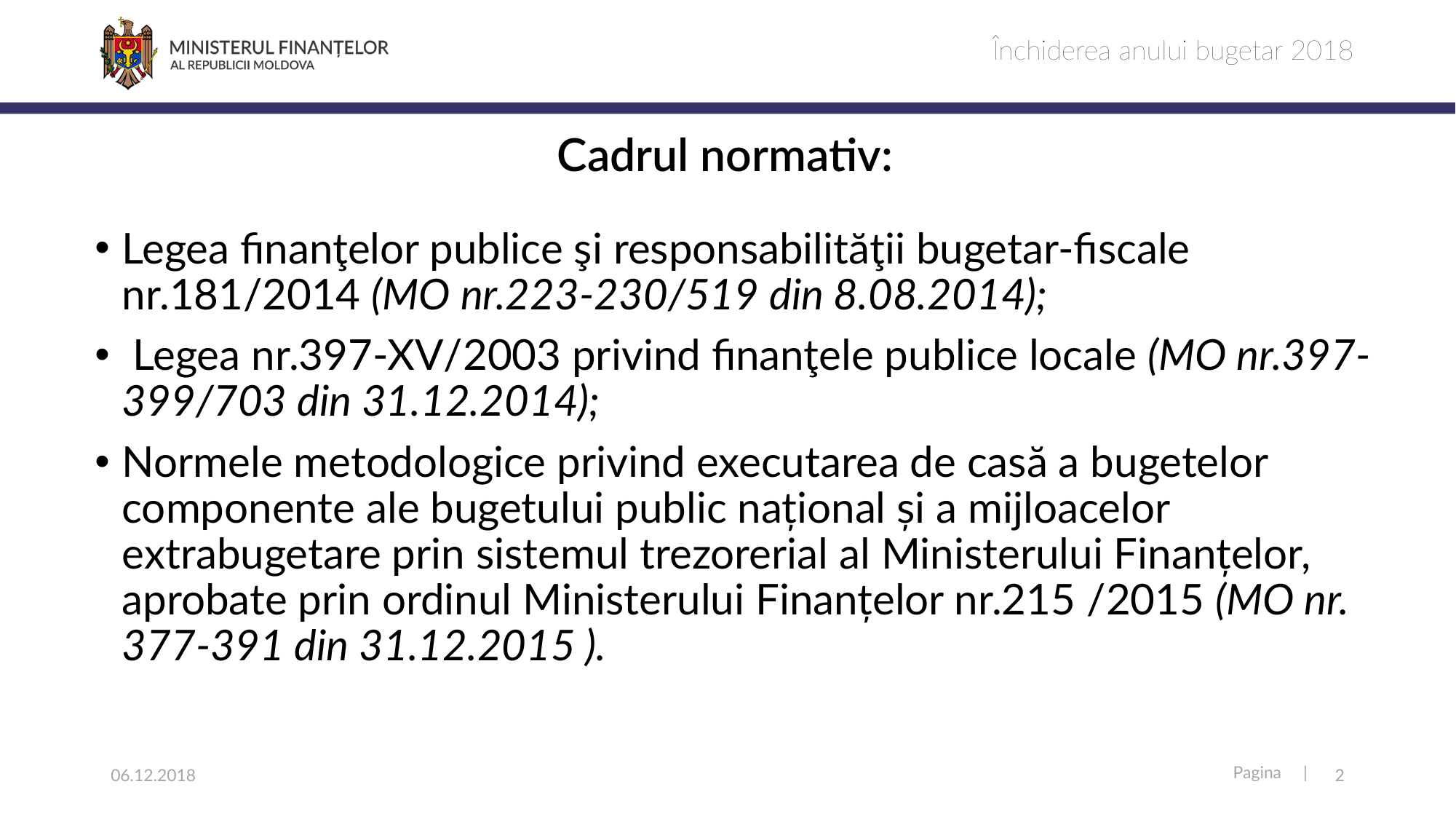

Închiderea anului bugetar 2018
# Cadrul normativ:
Legea finanţelor publice şi responsabilităţii bugetar-fiscale nr.181/2014 (MO nr.223-230/519 din 8.08.2014);
 Legea nr.397-XV/2003 privind finanţele publice locale (MO nr.397-399/703 din 31.12.2014);
Normele metodologice privind executarea de casă a bugetelor componente ale bugetului public național și a mijloacelor extrabugetare prin sistemul trezorerial al Ministerului Finanțelor, aprobate prin ordinul Ministerului Finanțelor nr.215 /2015 (MO nr. 377-391 din 31.12.2015 ).
06.12.2018
2